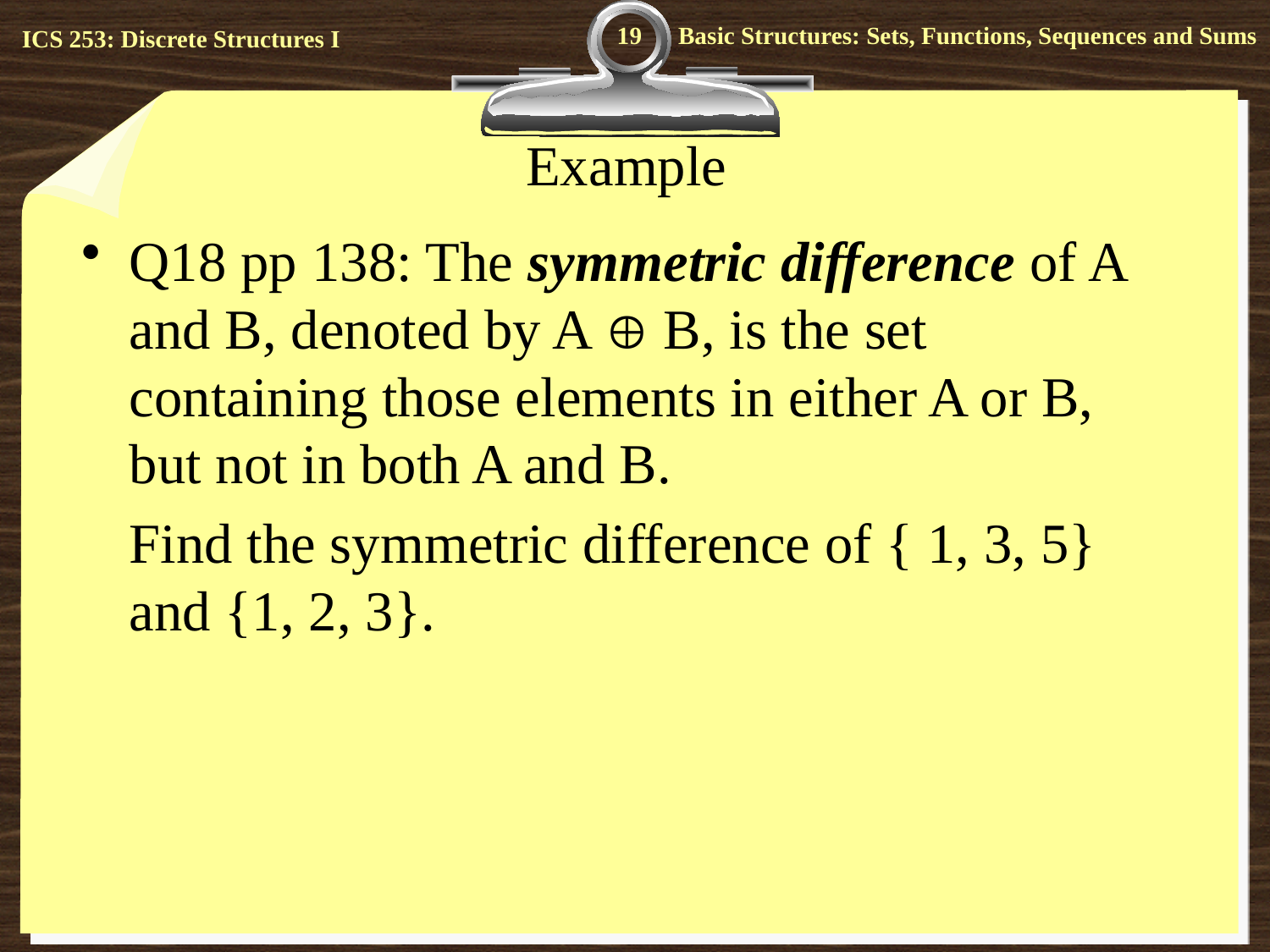

19
# Example
Q18 pp 138: The symmetric difference of A and B, denoted by A ⊕ B, is the set containing those elements in either A or B, but not in both A and B.
	Find the symmetric difference of { 1, 3, 5} and {1, 2, 3}.